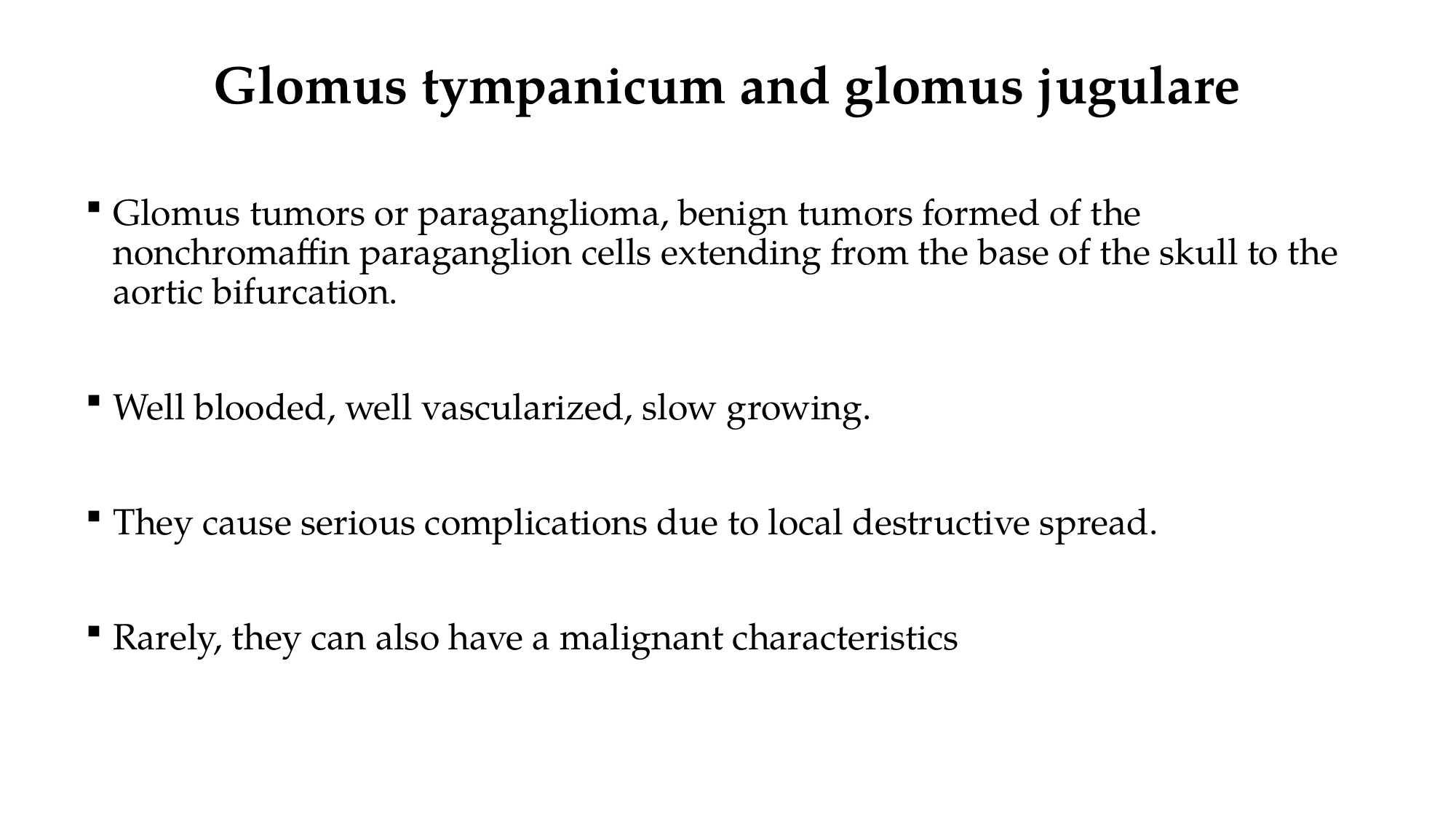

Glomus tympanicum and glomus jugulare
Glomus tumors or paraganglioma, benign tumors formed of the nonchromaffin paraganglion cells extending from the base of the skull to the aortic bifurcation.

Well blooded, well vascularized, slow growing.

They cause serious complications due to local destructive spread.

Rarely, they can also have a malignant characteristics